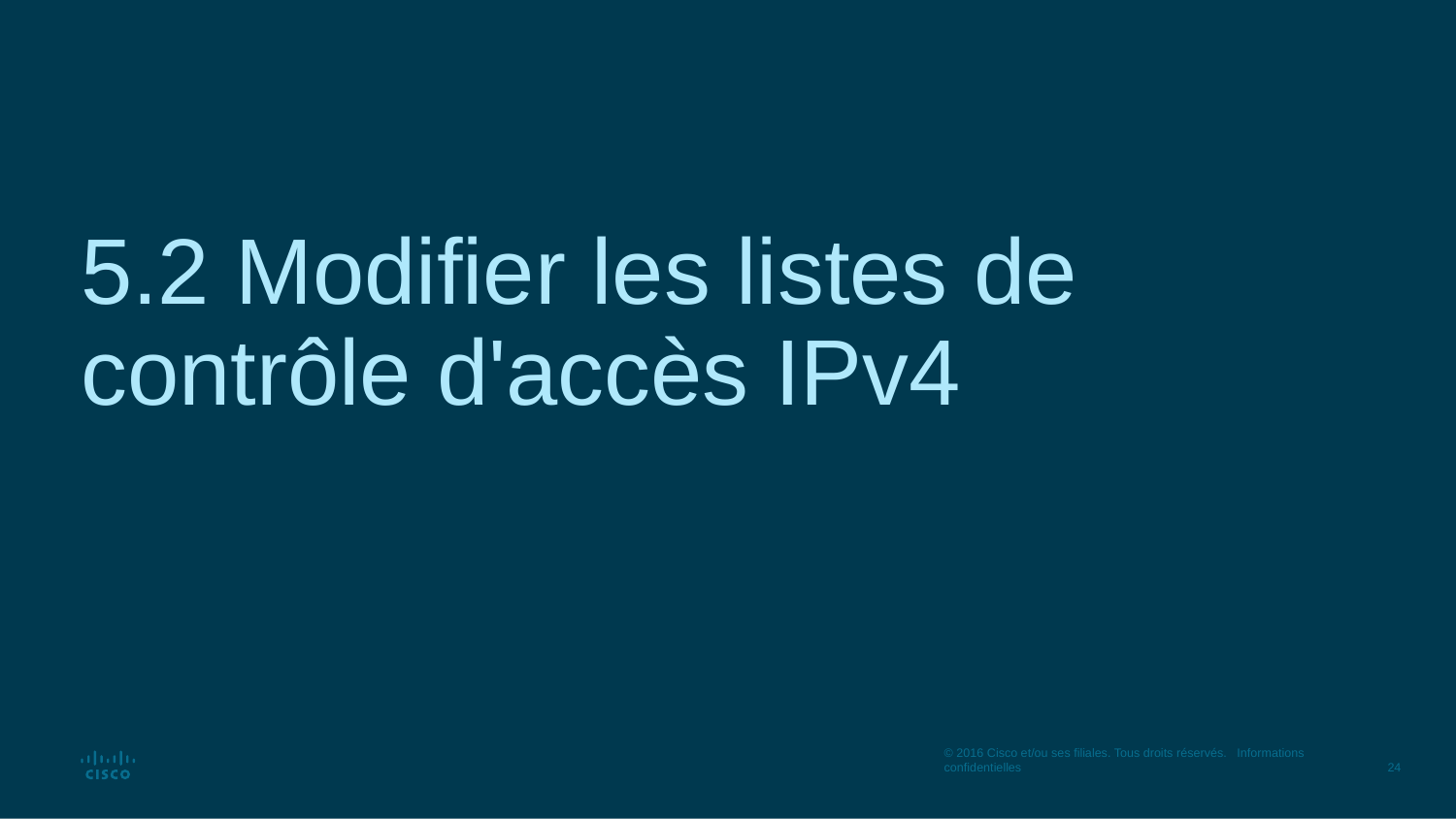

# 5.2 Modifier les listes de contrôle d'accès IPv4